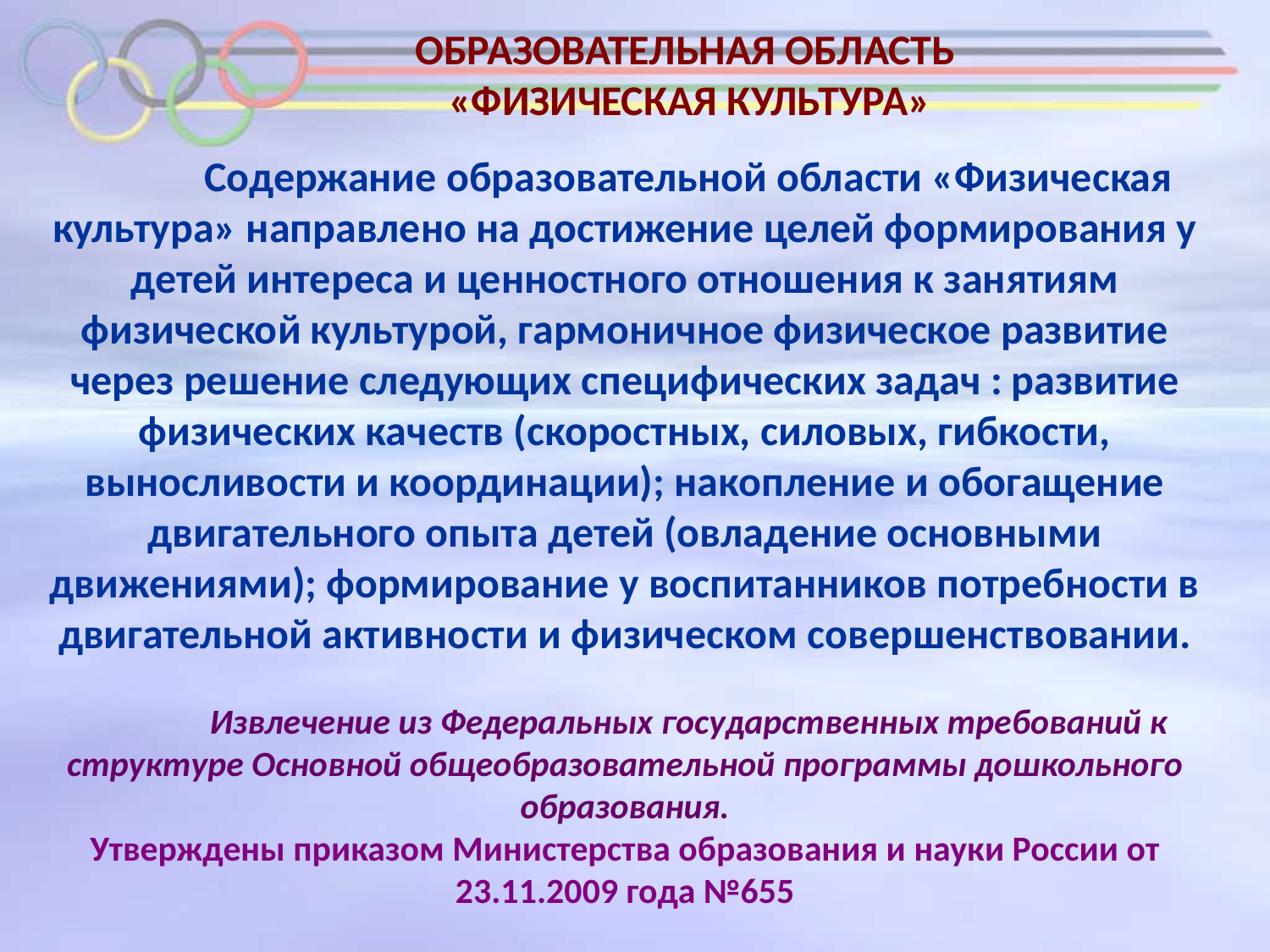

Содержание образовательной области «Физическая культура» направлено на достижение целей формирования у детей интереса и ценностного отношения к занятиям физической культурой, гармоничное физическое развитие через решение следующих специфических задач : развитие физических качеств (скоростных, силовых, гибкости, выносливости и координации); накопление и обогащение двигательного опыта детей (овладение основными движениями); формирование у воспитанников потребности в двигательной активности и физическом совершенствовании.

	Извлечение из Федеральных государственных требований к структуре Основной общеобразовательной программы дошкольного образования.
Утверждены приказом Министерства образования и науки России от 23.11.2009 года №655
Образовательная область
«Физическая культура»